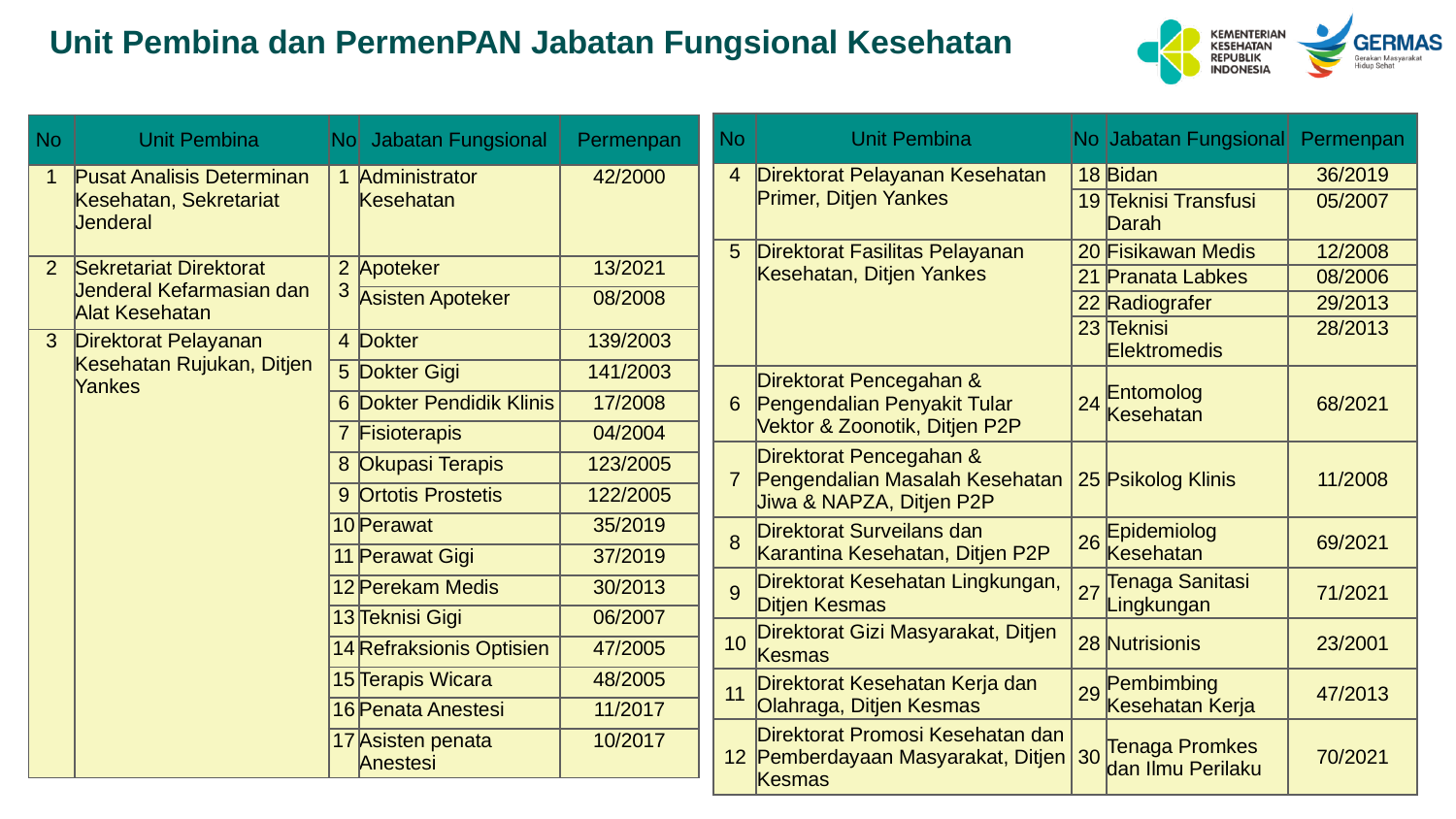

# Unit Pembina dan PermenPAN Jabatan Fungsional Kesehatan
| No | Unit Pembina | No | Jabatan Fungsional | Permenpan |
| --- | --- | --- | --- | --- |
| 4 | Direktorat Pelayanan Kesehatan Primer, Ditjen Yankes | 18 | Bidan | 36/2019 |
|  |  | 19 | Teknisi Transfusi Darah | 05/2007 |
| 5 | Direktorat Fasilitas Pelayanan Kesehatan, Ditjen Yankes | 20 | Fisikawan Medis | 12/2008 |
|  |  | 21 | Pranata Labkes | 08/2006 |
|  |  | 22 | Radiografer | 29/2013 |
|  |  | 23 | Teknisi Elektromedis | 28/2013 |
| 6 | Direktorat Pencegahan & Pengendalian Penyakit Tular Vektor & Zoonotik, Ditjen P2P | 24 | Entomolog Kesehatan | 68/2021 |
| 7 | Direktorat Pencegahan & Pengendalian Masalah Kesehatan Jiwa & NAPZA, Ditjen P2P | 25 | Psikolog Klinis | 11/2008 |
| 8 | Direktorat Surveilans dan Karantina Kesehatan, Ditjen P2P | 26 | Epidemiolog Kesehatan | 69/2021 |
| 9 | Direktorat Kesehatan Lingkungan, Ditjen Kesmas | 27 | Tenaga Sanitasi Lingkungan | 71/2021 |
| 10 | Direktorat Gizi Masyarakat, Ditjen Kesmas | 28 | Nutrisionis | 23/2001 |
| 11 | Direktorat Kesehatan Kerja dan Olahraga, Ditjen Kesmas | 29 | Pembimbing Kesehatan Kerja | 47/2013 |
| 12 | Direktorat Promosi Kesehatan dan Pemberdayaan Masyarakat, Ditjen Kesmas | 30 | Tenaga Promkes dan Ilmu Perilaku | 70/2021 |
| No | Unit Pembina | No | Jabatan Fungsional | Permenpan |
| --- | --- | --- | --- | --- |
| 1 | Pusat Analisis Determinan Kesehatan, Sekretariat Jenderal | 1 | Administrator Kesehatan | 42/2000 |
| 2 | Sekretariat Direktorat Jenderal Kefarmasian dan Alat Kesehatan | 2 3 | Apoteker | 13/2021 |
|  |  |  | Asisten Apoteker | 08/2008 |
| 3 | Direktorat Pelayanan Kesehatan Rujukan, Ditjen Yankes | 4 | Dokter | 139/2003 |
|  |  | 5 | Dokter Gigi | 141/2003 |
|  |  | 6 | Dokter Pendidik Klinis | 17/2008 |
|  |  | 7 | Fisioterapis | 04/2004 |
|  |  | 8 | Okupasi Terapis | 123/2005 |
|  |  | 9 | Ortotis Prostetis | 122/2005 |
|  |  | 10 | Perawat | 35/2019 |
|  |  | 11 | Perawat Gigi | 37/2019 |
|  |  | 12 | Perekam Medis | 30/2013 |
|  |  | 13 | Teknisi Gigi | 06/2007 |
|  |  | 14 | Refraksionis Optisien | 47/2005 |
|  |  | 15 | Terapis Wicara | 48/2005 |
|  |  | 16 | Penata Anestesi | 11/2017 |
|  |  | 17 | Asisten penata Anestesi | 10/2017 |